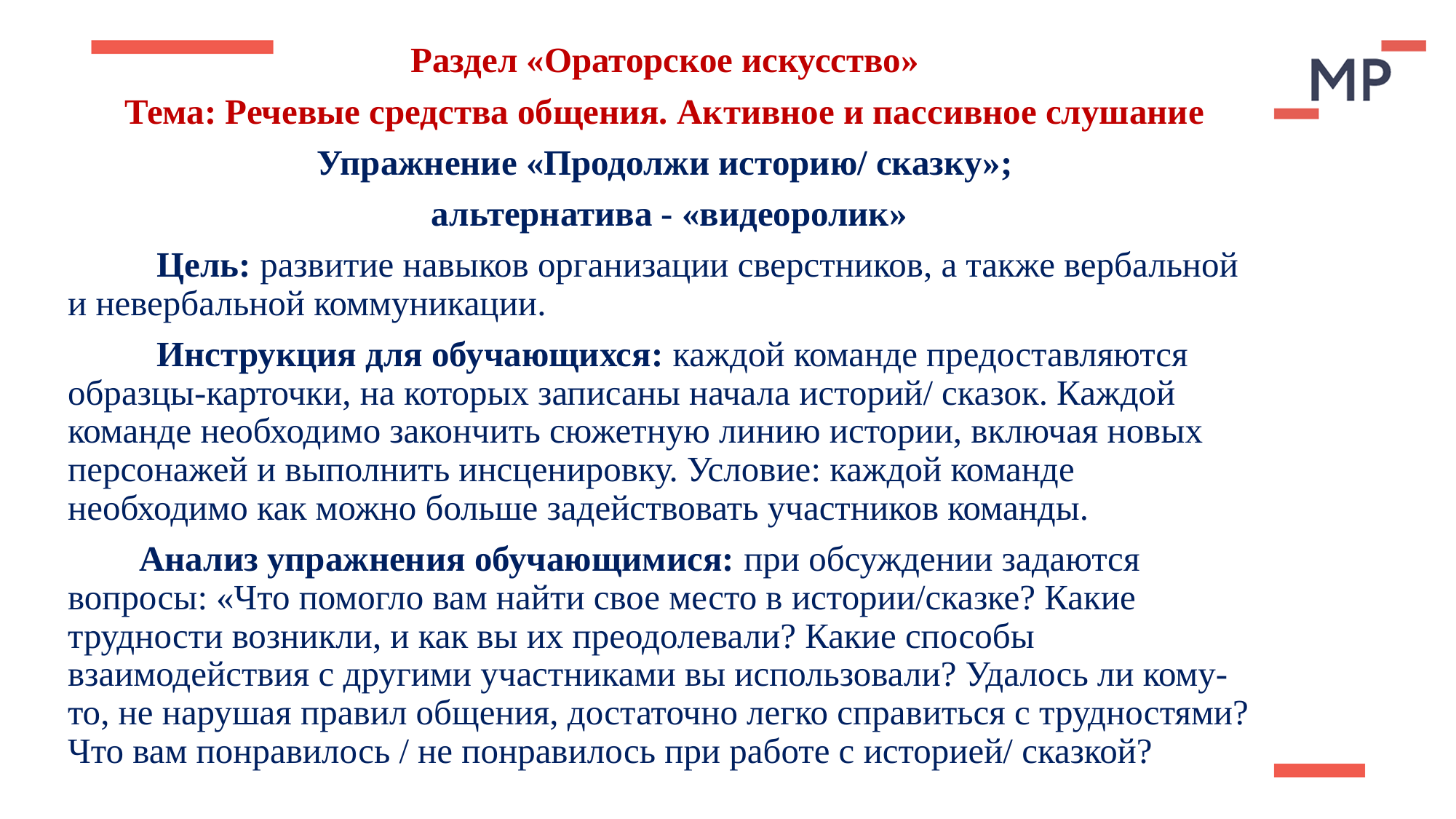

Раздел «Ораторское искусство»
Тема: Речевые средства общения. Активное и пассивное слушание
Упражнение «Продолжи историю/ сказку»;
 альтернатива - «видеоролик»
          Цель: развитие навыков организации сверстников, а также вербальной и невербальной коммуникации.
          Инструкция для обучающихся: каждой команде предоставляются образцы-карточки, на которых записаны начала историй/ сказок. Каждой команде необходимо закончить сюжетную линию истории, включая новых персонажей и выполнить инсценировку. Условие: каждой команде необходимо как можно больше задействовать участников команды.
        Анализ упражнения обучающимися: при обсуждении задаются вопросы: «Что помогло вам найти свое место в истории/сказке? Какие трудности возникли, и как вы их преодолевали? Какие способы взаимодействия с другими участниками вы использовали? Удалось ли кому-то, не нарушая правил общения, достаточно легко справиться с трудностями? Что вам понравилось / не понравилось при работе с историей/ сказкой?